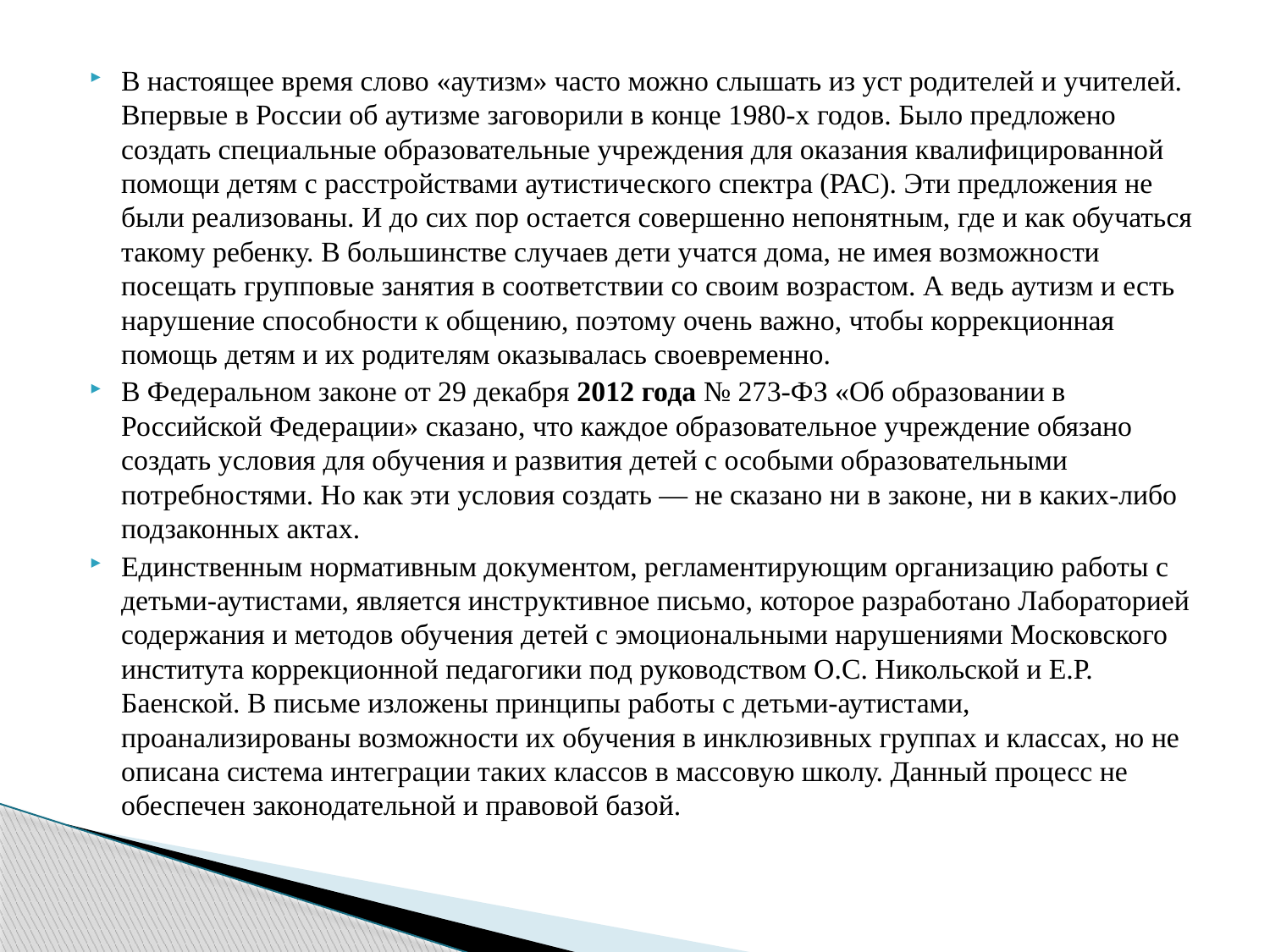

В настоящее время слово «аутизм» часто можно слышать из уст родителей и учителей. Впервые в России об аутизме заговорили в конце 1980-х годов. Было предложено создать специальные образовательные учреждения для оказания квалифицированной помощи детям с расстройствами аутистического спектра (РАС). Эти предложения не были реализованы. И до сих пор остается совершенно непонятным, где и как обучаться такому ребенку. В большинстве случаев дети учатся дома, не имея возможности посещать групповые занятия в соответствии со своим возрастом. А ведь аутизм и есть нарушение способности к общению, поэтому очень важно, чтобы коррекционная помощь детям и их родителям оказывалась своевременно.
В Федеральном законе от 29 декабря 2012 года № 273-ФЗ «Об образовании в Российской Федерации» сказано, что каждое образовательное учреждение обязано создать условия для обучения и развития детей с особыми образовательными потребностями. Но как эти условия создать — не сказано ни в законе, ни в каких-либо подзаконных актах.
Единственным нормативным документом, регламентирующим организацию работы с детьми-аутистами, является инструктивное письмо, которое разработано Лабораторией содержания и методов обучения детей с эмоциональными нарушениями Московского института коррекционной педагогики под руководством О.С. Никольской и Е.Р. Баенской. В письме изложены принципы работы с детьми-аутистами, проанализированы возможности их обучения в инклюзивных группах и классах, но не описана система интеграции таких классов в массовую школу. Данный процесс не обеспечен законодательной и правовой базой.